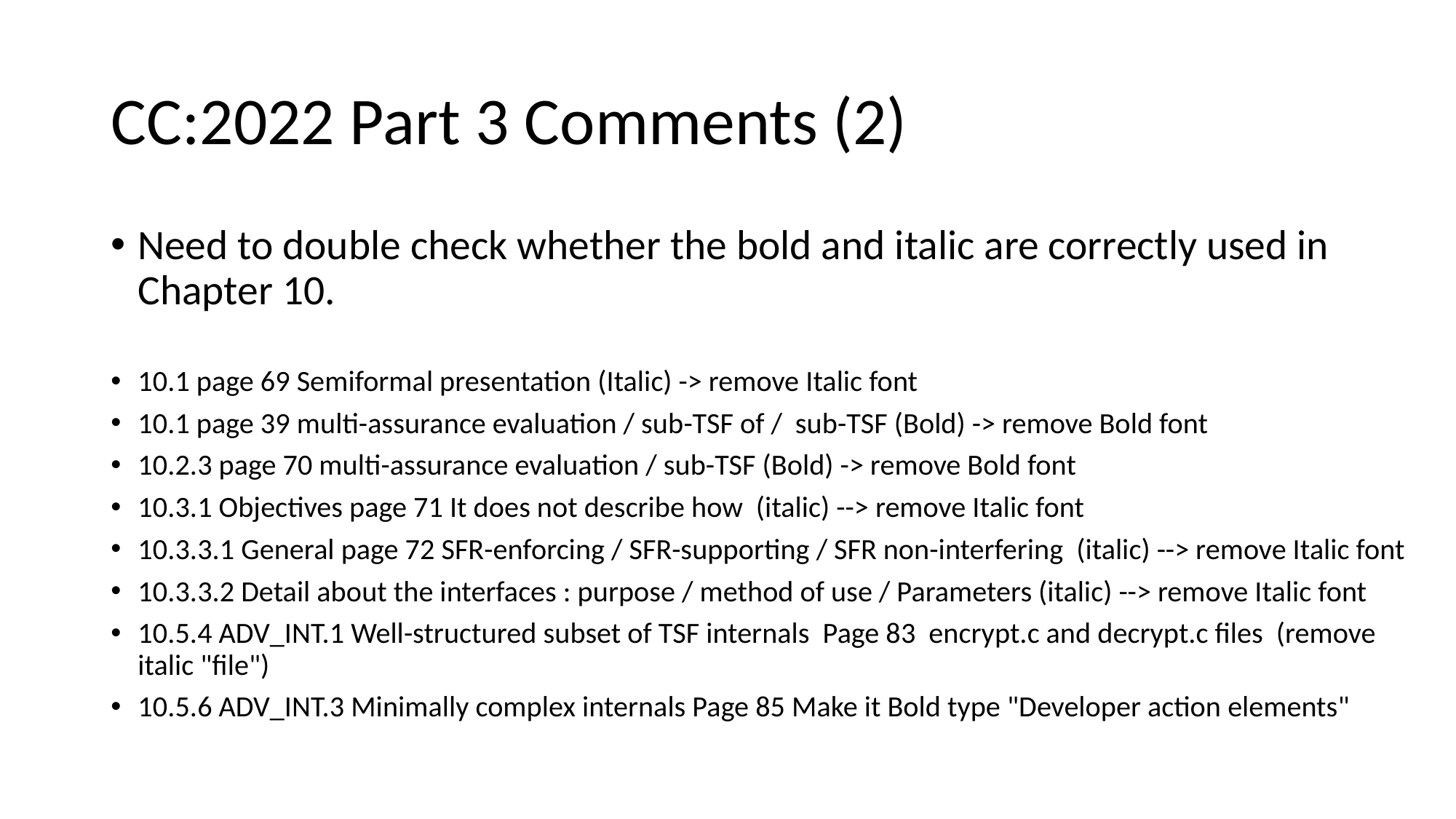

# CC:2022 Part 3 Comments (2)
Need to double check whether the bold and italic are correctly used in Chapter 10.

10.1 page 69 Semiformal presentation (Italic) -> remove Italic font
10.1 page 39 multi-assurance evaluation / sub-TSF of /  sub-TSF (Bold) -> remove Bold font
10.2.3 page 70 multi-assurance evaluation / sub-TSF (Bold) -> remove Bold font
10.3.1 Objectives page 71 It does not describe how  (italic) --> remove Italic font
10.3.3.1 General page 72 SFR-enforcing / SFR-supporting / SFR non-interfering  (italic) --> remove Italic font
10.3.3.2 Detail about the interfaces : purpose / method of use / Parameters (italic) --> remove Italic font
10.5.4 ADV_INT.1 Well-structured subset of TSF internals  Page 83  encrypt.c and decrypt.c files  (remove italic "file")
10.5.6 ADV_INT.3 Minimally complex internals Page 85 Make it Bold type "Developer action elements"